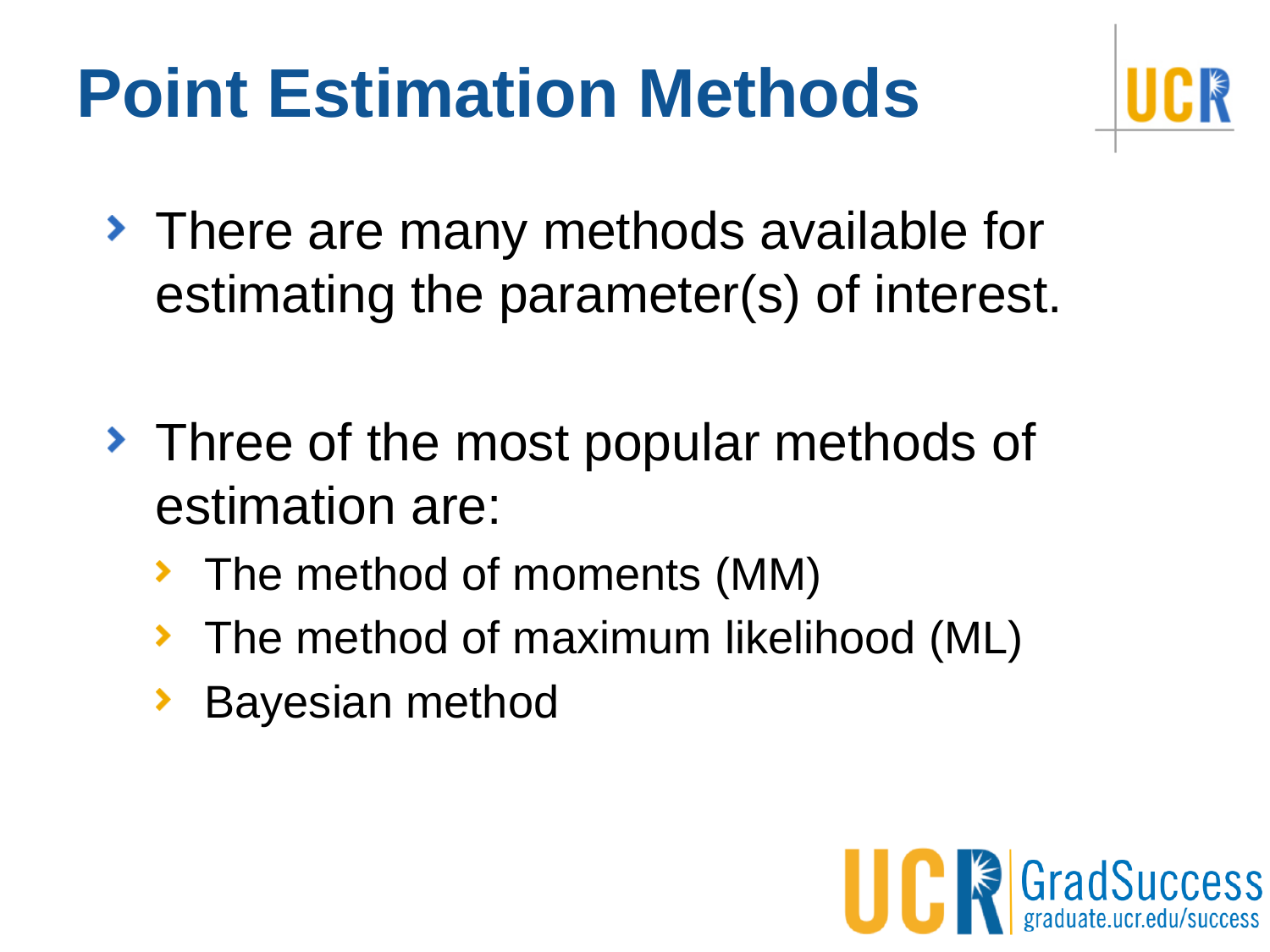

# Point Estimation Methods
There are many methods available for estimating the parameter(s) of interest.

Three of the most popular methods of estimation are:
The method of moments (MM)
The method of maximum likelihood (ML)
Bayesian method